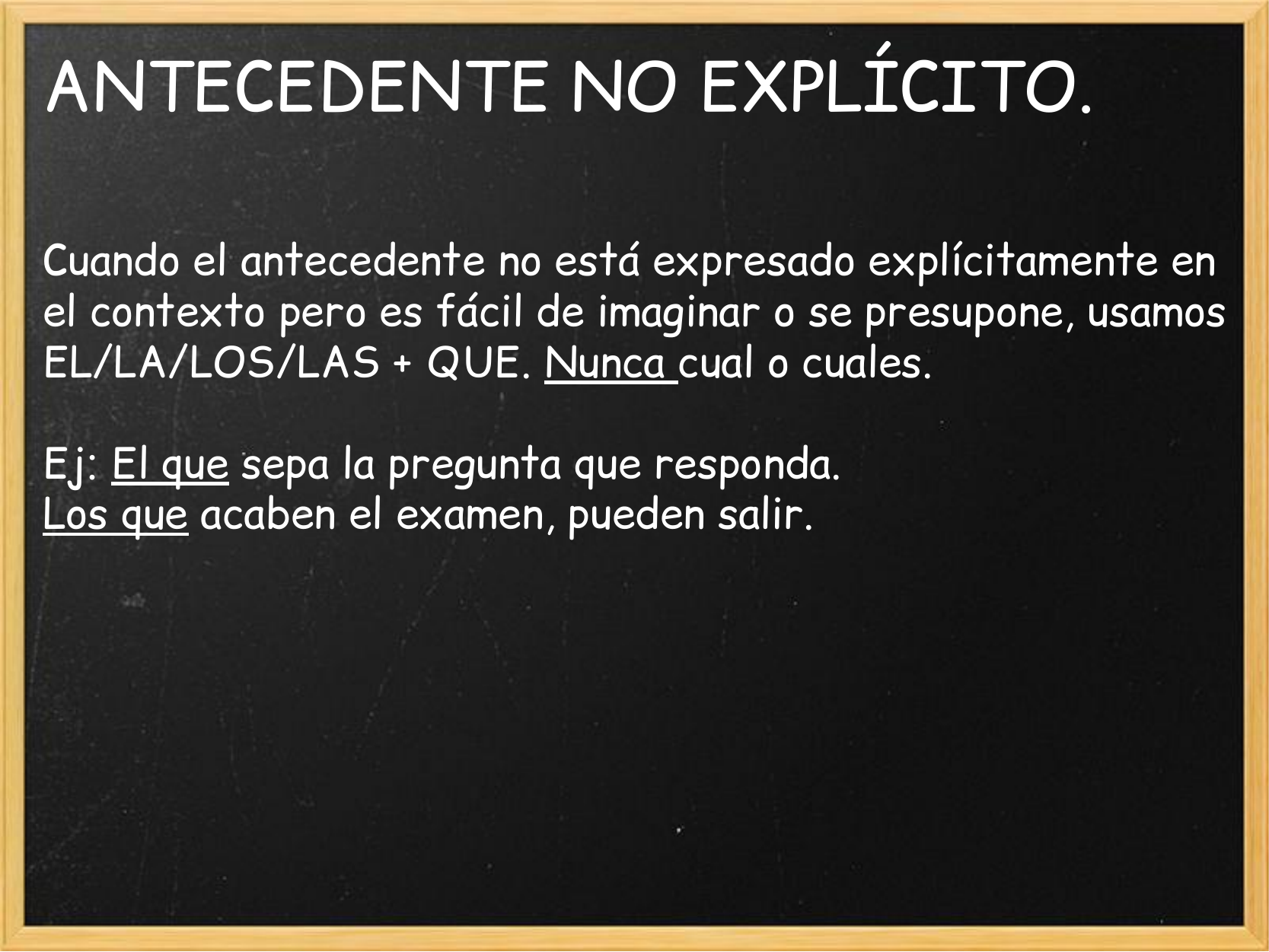

# ANTECEDENTE NO EXPLÍCITO.
Cuando el antecedente no está expresado explícitamente en el contexto pero es fácil de imaginar o se presupone, usamos EL/LA/LOS/LAS + QUE. Nunca cual o cuales.

Ej: El que sepa la pregunta que responda.
Los que acaben el examen, pueden salir.